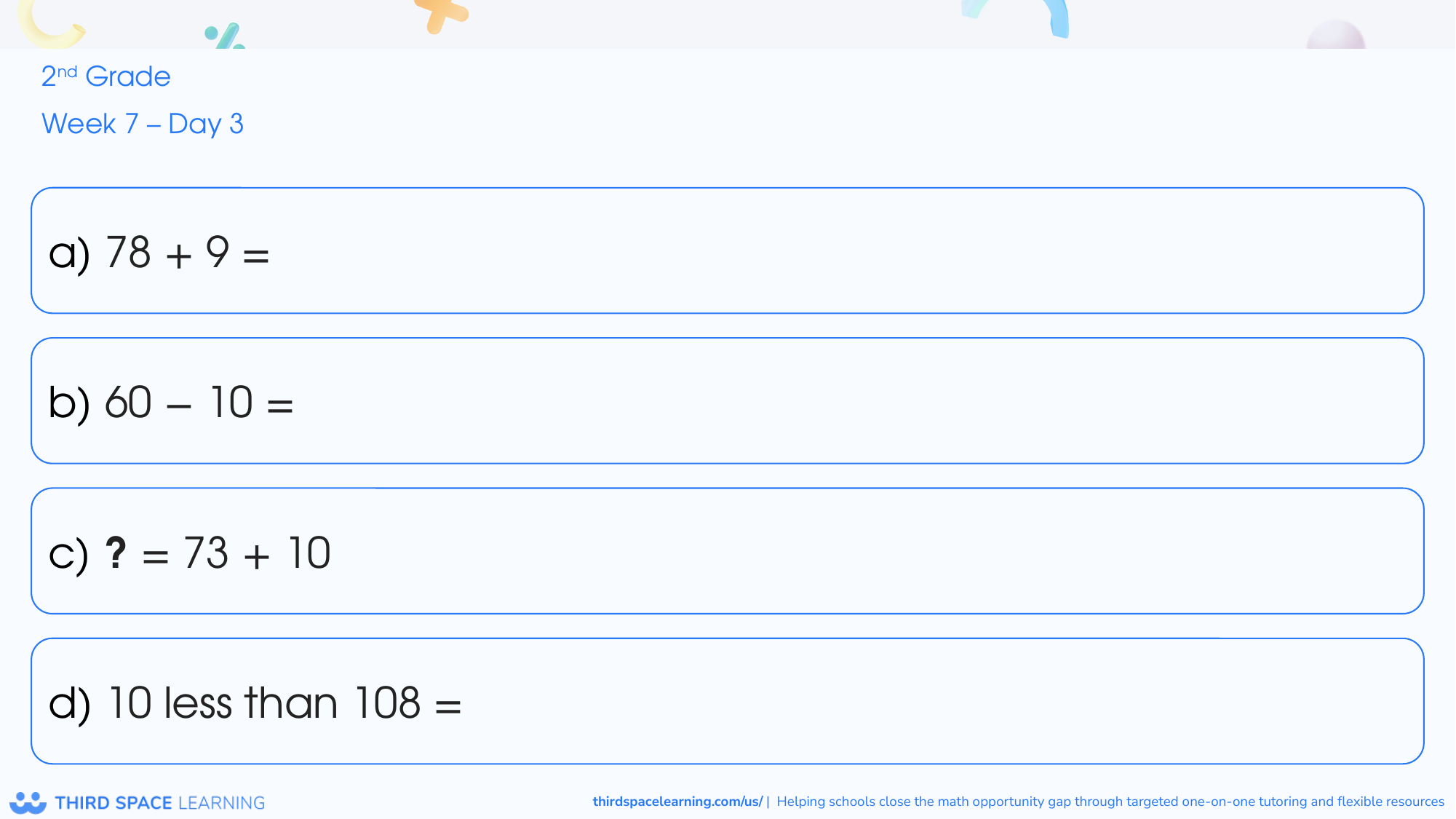

2nd Grade
Week 7 – Day 3
78 + 9 =
60 − 10 =
? = 73 + 10
10 less than 108 =